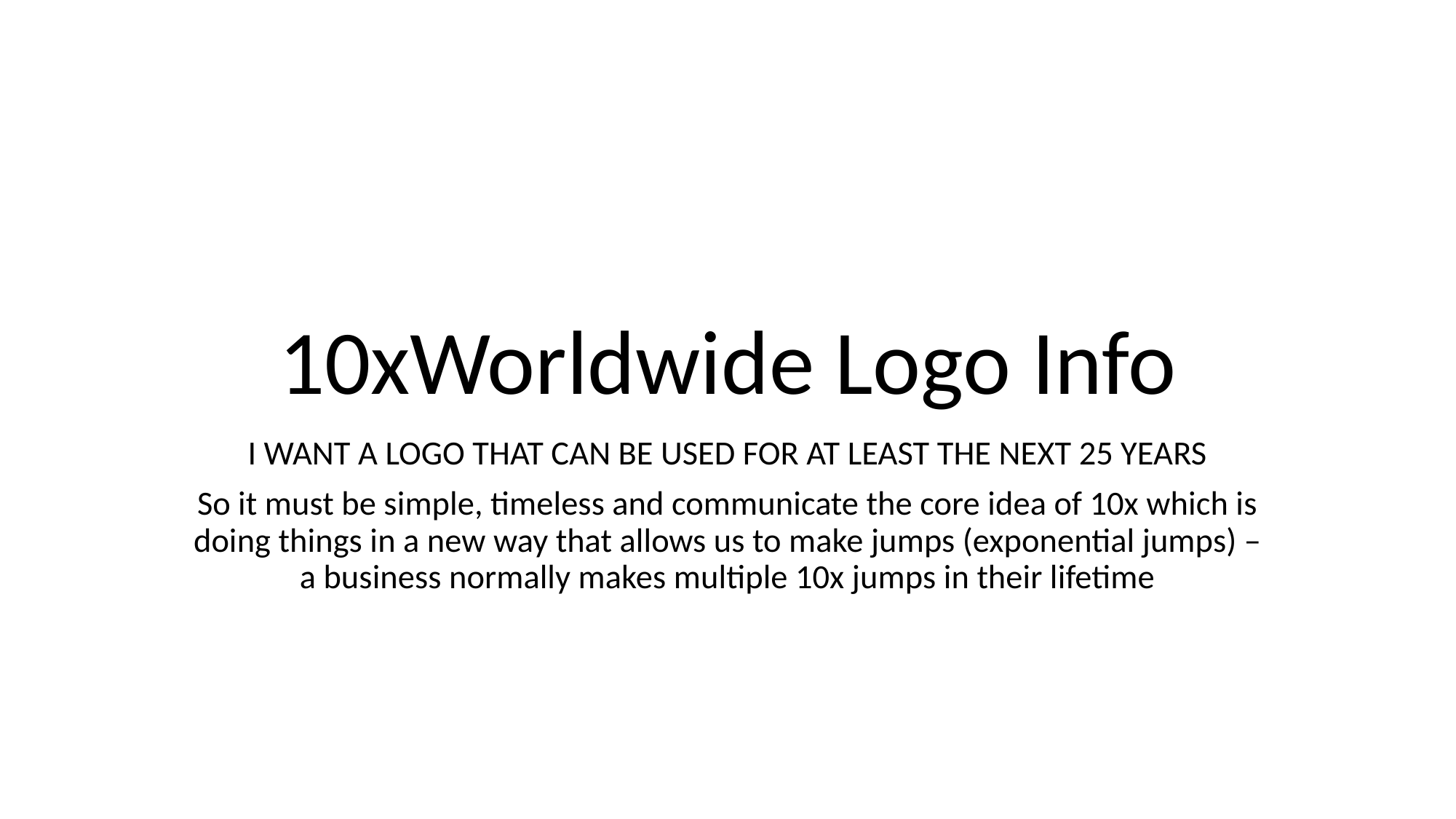

# 10xWorldwide Logo Info
I WANT A LOGO THAT CAN BE USED FOR AT LEAST THE NEXT 25 YEARS
So it must be simple, timeless and communicate the core idea of 10x which is doing things in a new way that allows us to make jumps (exponential jumps) – a business normally makes multiple 10x jumps in their lifetime